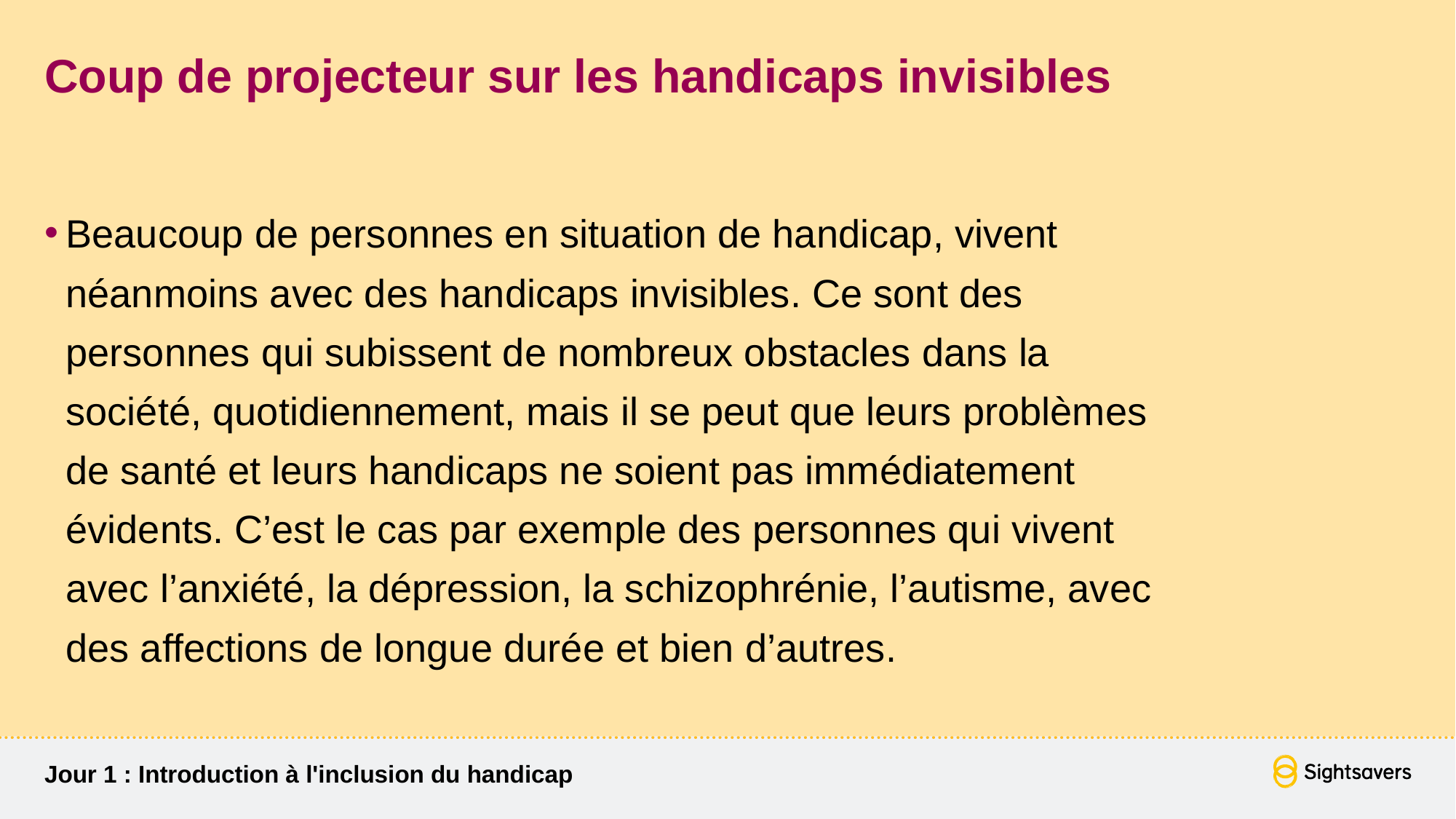

# Coup de projecteur sur les handicaps invisibles
Beaucoup de personnes en situation de handicap, vivent néanmoins avec des handicaps invisibles. Ce sont des personnes qui subissent de nombreux obstacles dans la société, quotidiennement, mais il se peut que leurs problèmes de santé et leurs handicaps ne soient pas immédiatement évidents. C’est le cas par exemple des personnes qui vivent avec l’anxiété, la dépression, la schizophrénie, l’autisme, avec des affections de longue durée et bien d’autres.
Jour 1 : Introduction à l'inclusion du handicap